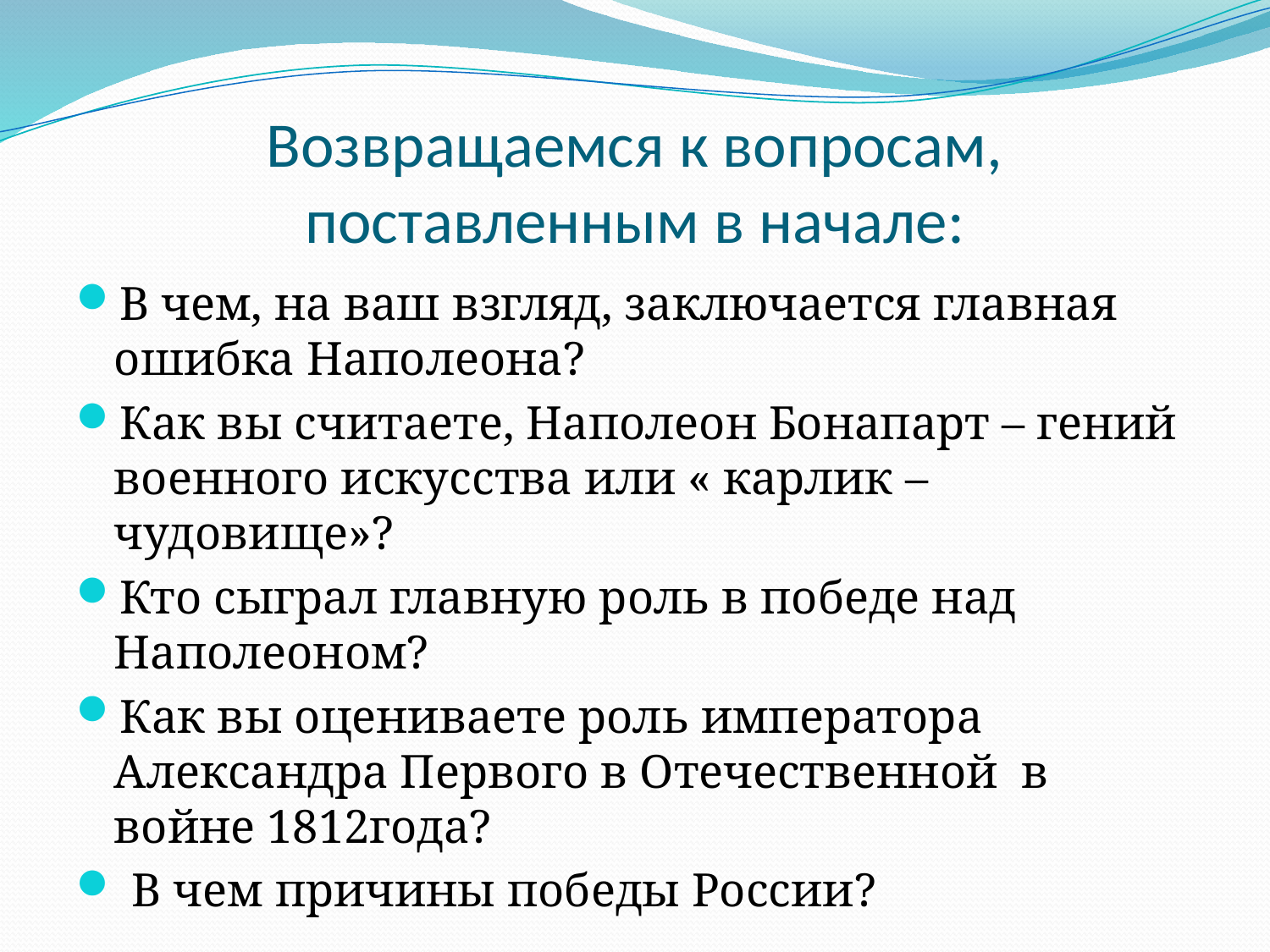

# Возвращаемся к вопросам, поставленным в начале:
В чем, на ваш взгляд, заключается главная ошибка Наполеона?
Как вы считаете, Наполеон Бонапарт – гений военного искусства или « карлик – чудовище»?
Кто сыграл главную роль в победе над Наполеоном?
Как вы оцениваете роль императора Александра Первого в Отечественной  в войне 1812года?
 В чем причины победы России?